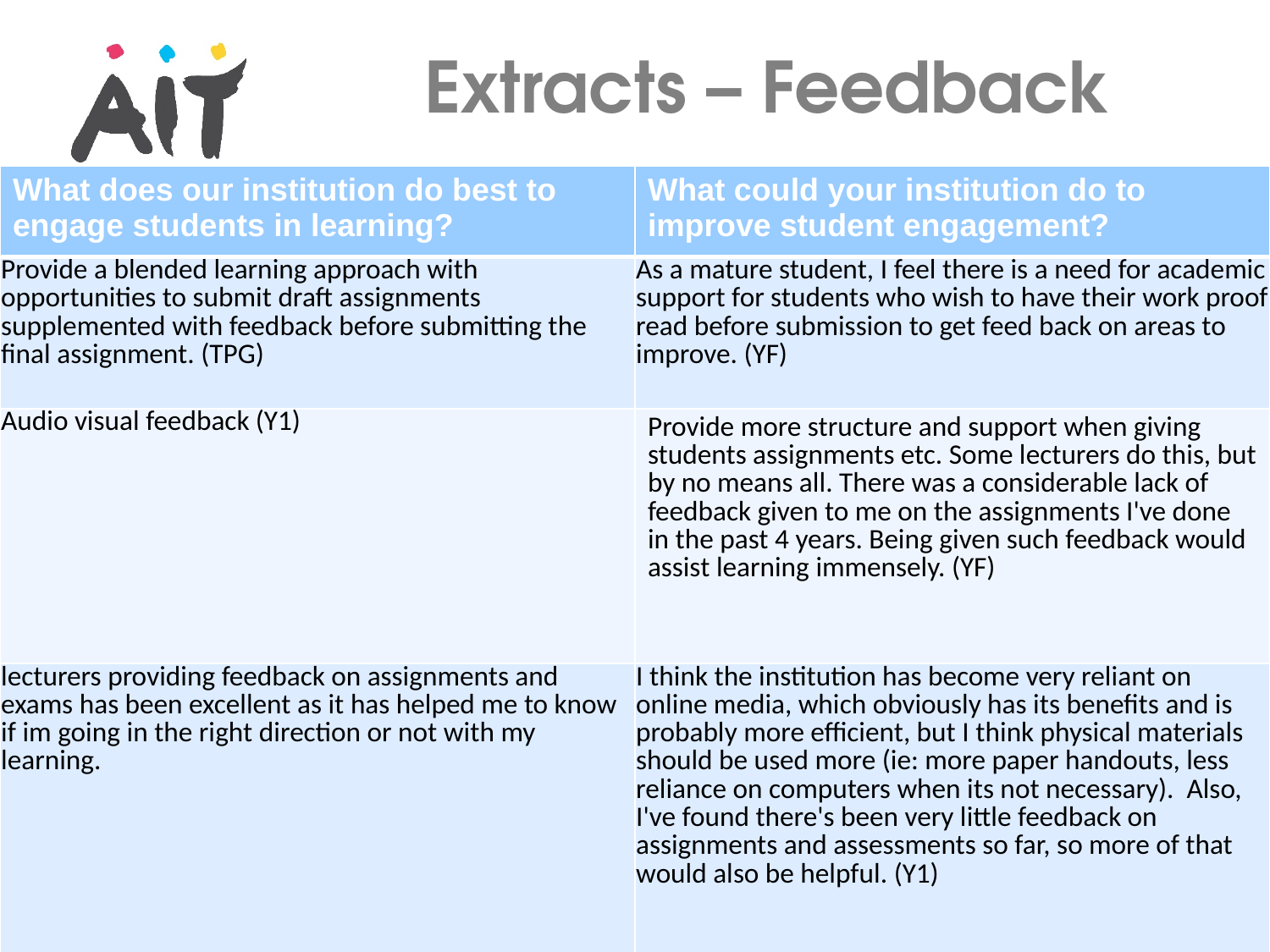

Extracts – Feedback
| What does our institution do best to engage students in learning? | What could your institution do to improve student engagement? |
| --- | --- |
| Provide a blended learning approach with opportunities to submit draft assignments supplemented with feedback before submitting the final assignment. (TPG) | As a mature student, I feel there is a need for academic support for students who wish to have their work proof read before submission to get feed back on areas to improve. (YF) |
| Audio visual feedback (Y1) | Provide more structure and support when giving students assignments etc. Some lecturers do this, but by no means all. There was a considerable lack of feedback given to me on the assignments I've done in the past 4 years. Being given such feedback would assist learning immensely. (YF) |
| lecturers providing feedback on assignments and exams has been excellent as it has helped me to know if im going in the right direction or not with my learning. | I think the institution has become very reliant on online media, which obviously has its benefits and is probably more efficient, but I think physical materials should be used more (ie: more paper handouts, less reliance on computers when its not necessary). Also, I've found there's been very little feedback on assignments and assessments so far, so more of that would also be helpful. (Y1) |
| Good feedback when requested (YF) |  |